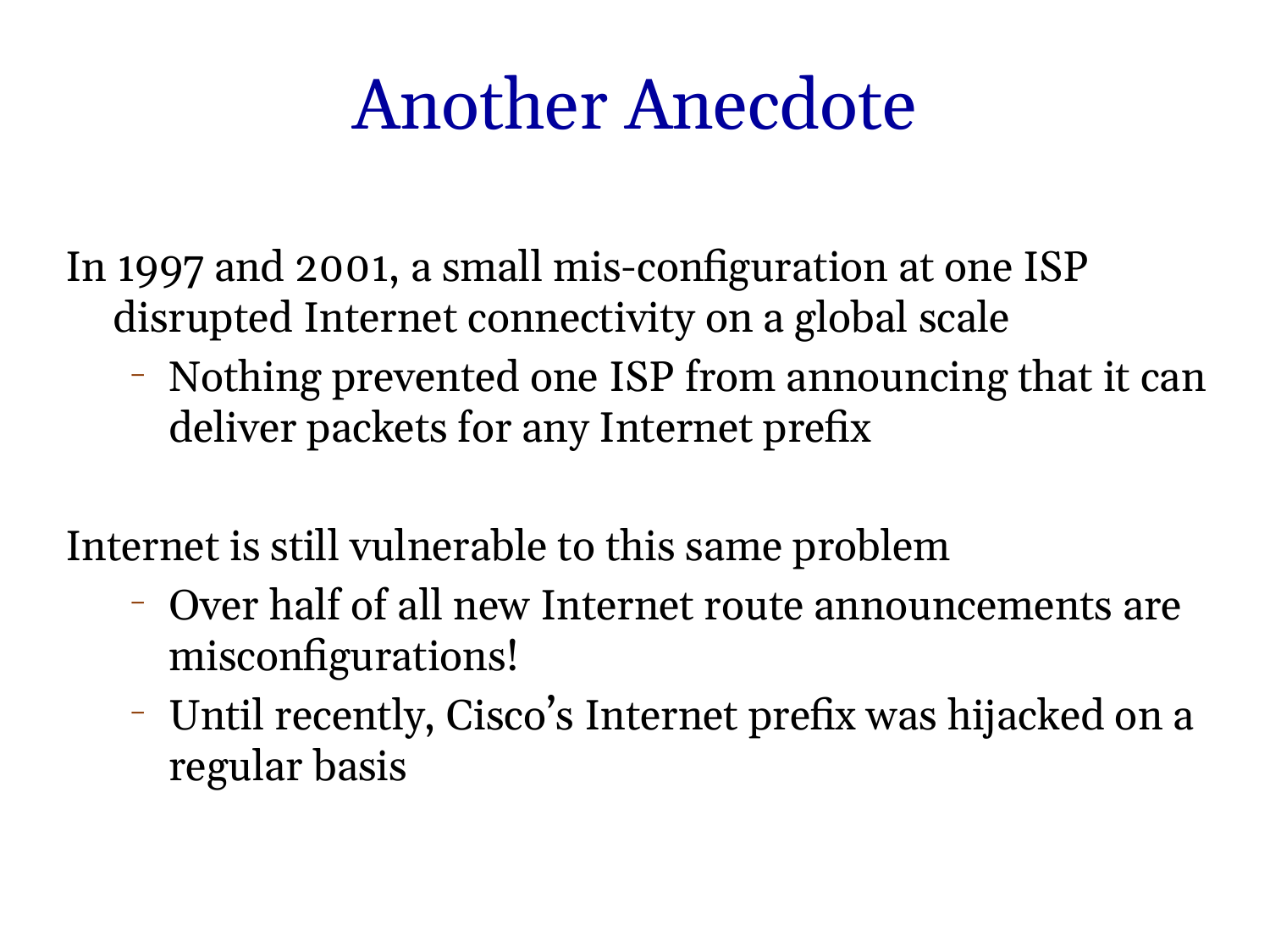

# Another Anecdote
In 1997 and 2001, a small mis-configuration at one ISP disrupted Internet connectivity on a global scale
Nothing prevented one ISP from announcing that it can deliver packets for any Internet prefix

Internet is still vulnerable to this same problem
Over half of all new Internet route announcements are misconfigurations!
Until recently, Cisco’s Internet prefix was hijacked on a regular basis